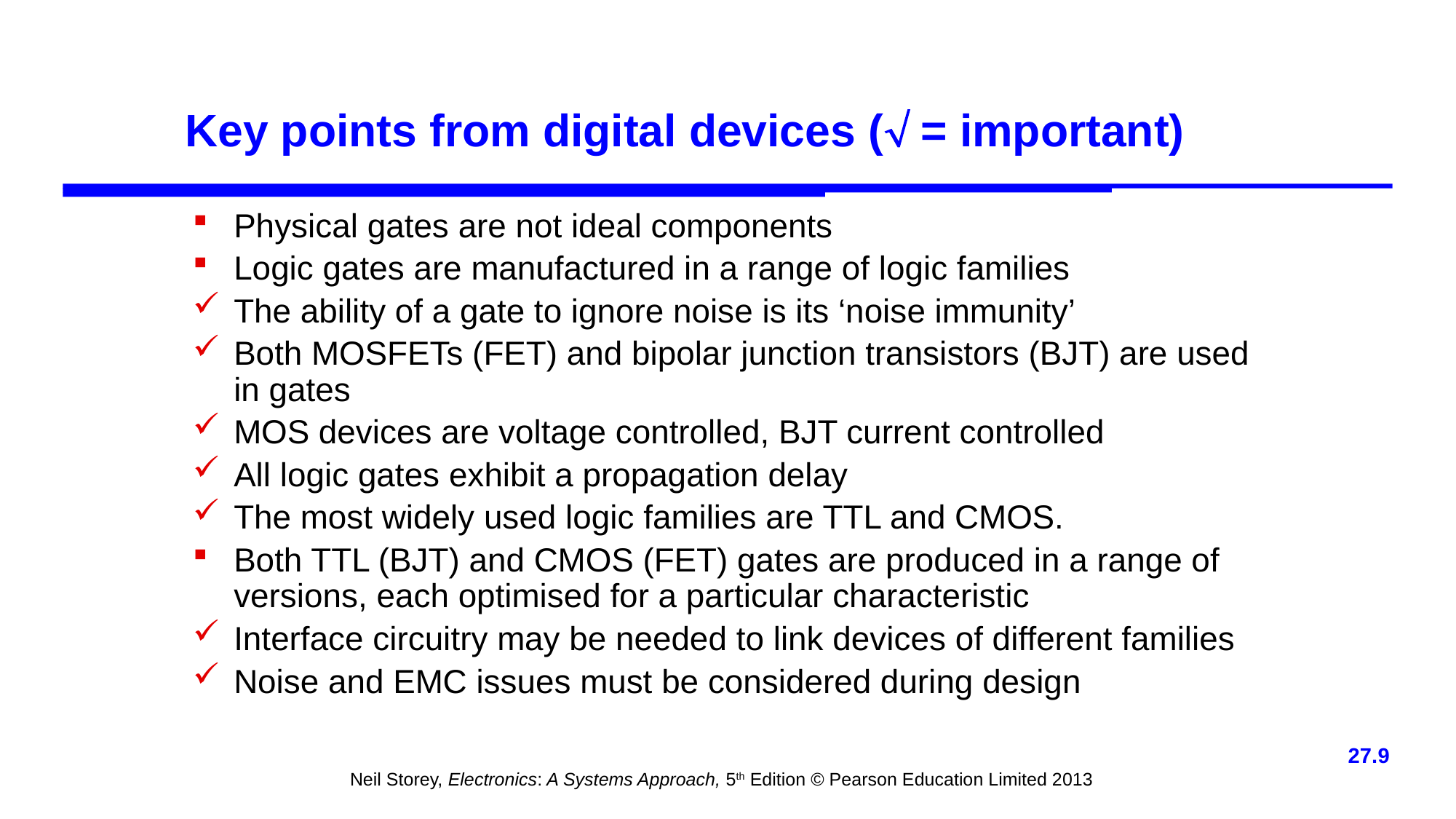

# Key points from digital devices (√ = important)
Physical gates are not ideal components
Logic gates are manufactured in a range of logic families
The ability of a gate to ignore noise is its ‘noise immunity’
Both MOSFETs (FET) and bipolar junction transistors (BJT) are used in gates
MOS devices are voltage controlled, BJT current controlled
All logic gates exhibit a propagation delay
The most widely used logic families are TTL and CMOS.
Both TTL (BJT) and CMOS (FET) gates are produced in a range of versions, each optimised for a particular characteristic
Interface circuitry may be needed to link devices of different families
Noise and EMC issues must be considered during design